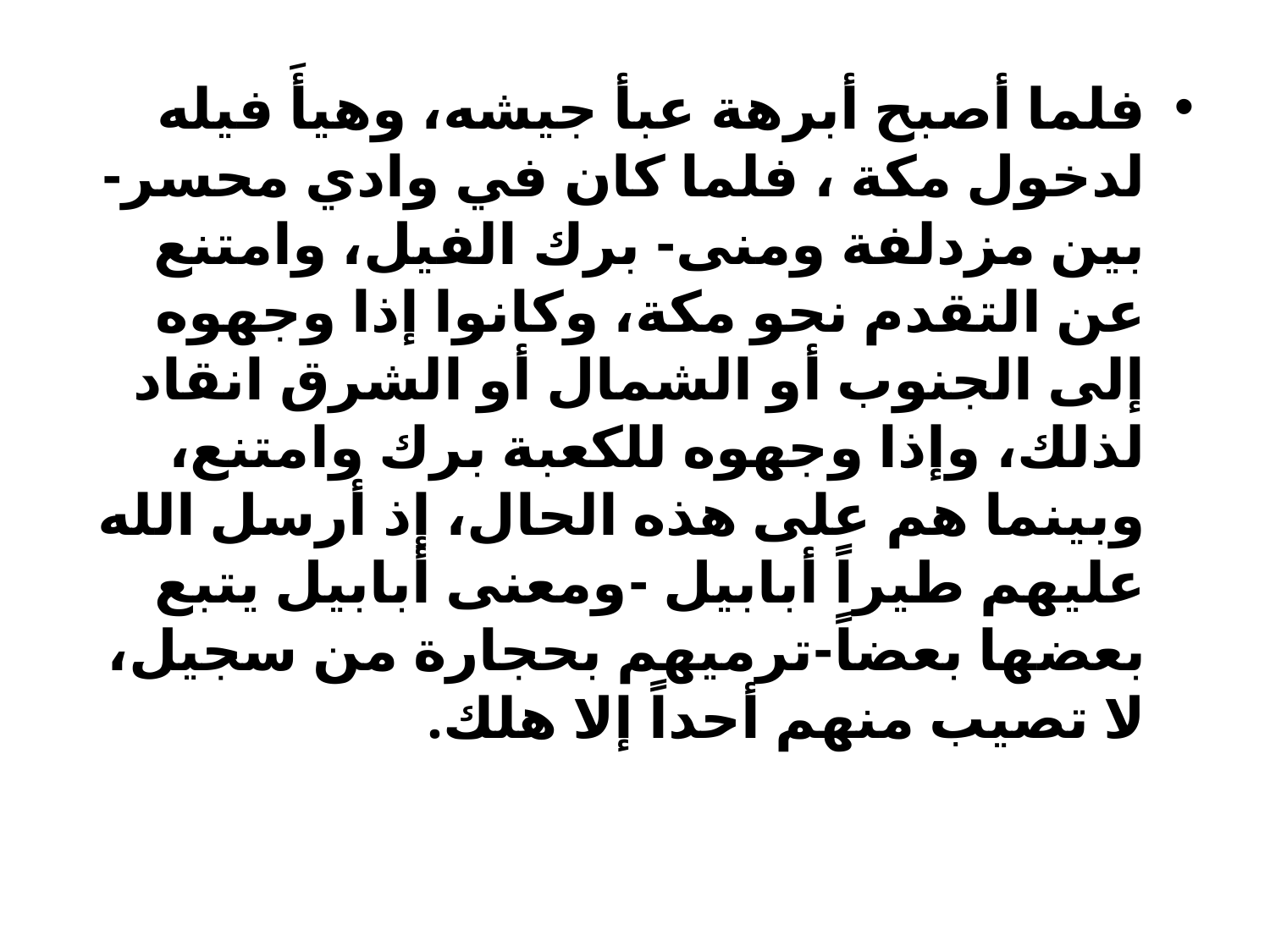

فلما أصبح أبرهة عبأ جيشه، وهيأَ فيله لدخول مكة ، فلما كان في وادي محسر-بين مزدلفة ومنى- برك الفيل، وامتنع عن التقدم نحو مكة، وكانوا إذا وجهوه إلى الجنوب أو الشمال أو الشرق انقاد لذلك، وإذا وجهوه للكعبة برك وامتنع، وبينما هم على هذه الحال، إذ أرسل الله عليهم طيراً أبابيل -ومعنى أبابيل يتبع بعضها بعضاً-ترميهم بحجارة من سجيل، لا تصيب منهم أحداً إلا هلك.